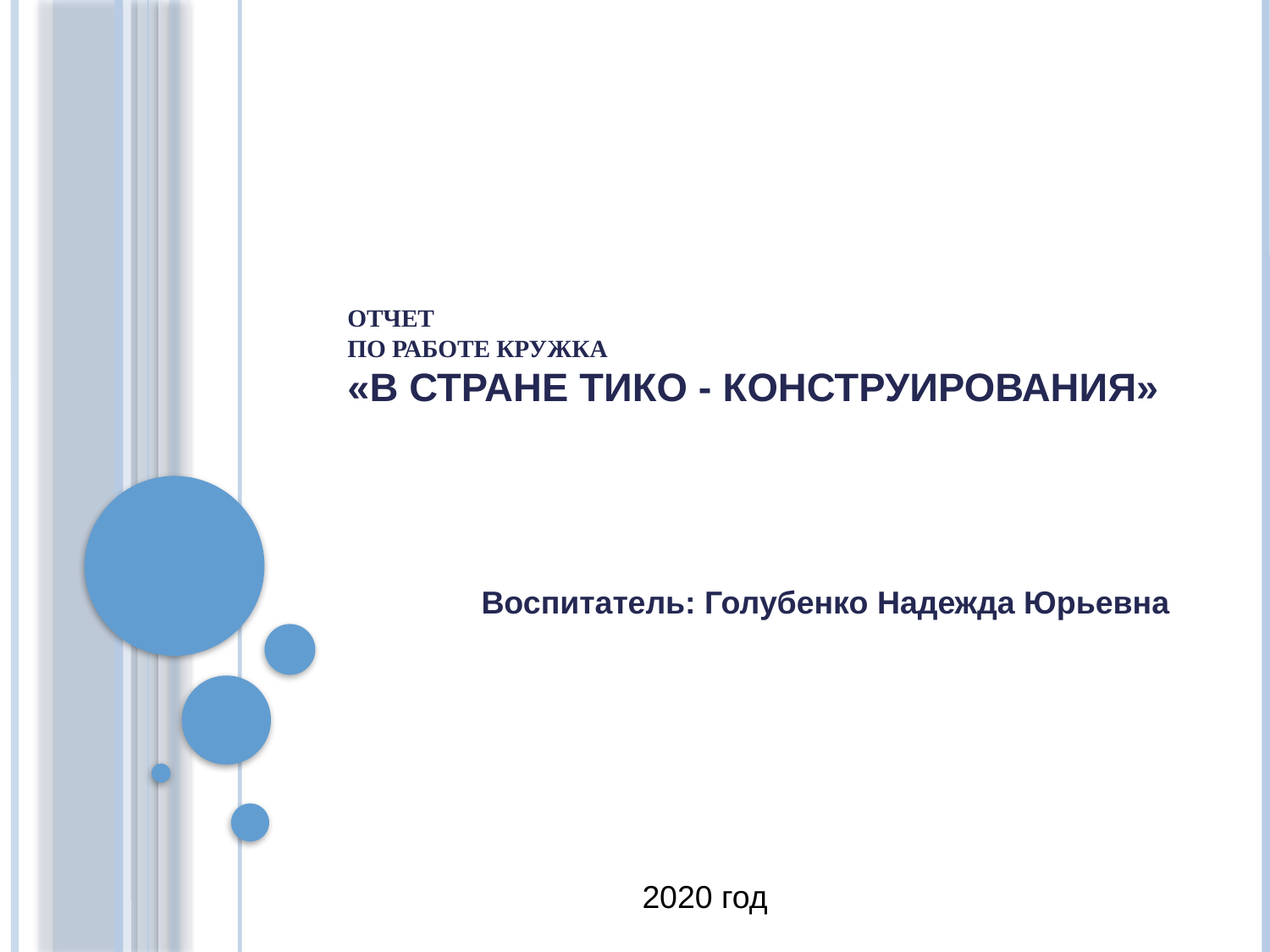

# ОТЧЕТ по работе кружка «В стране ТИКО - конструирования»
Воспитатель: Голубенко Надежда Юрьевна
2020 год